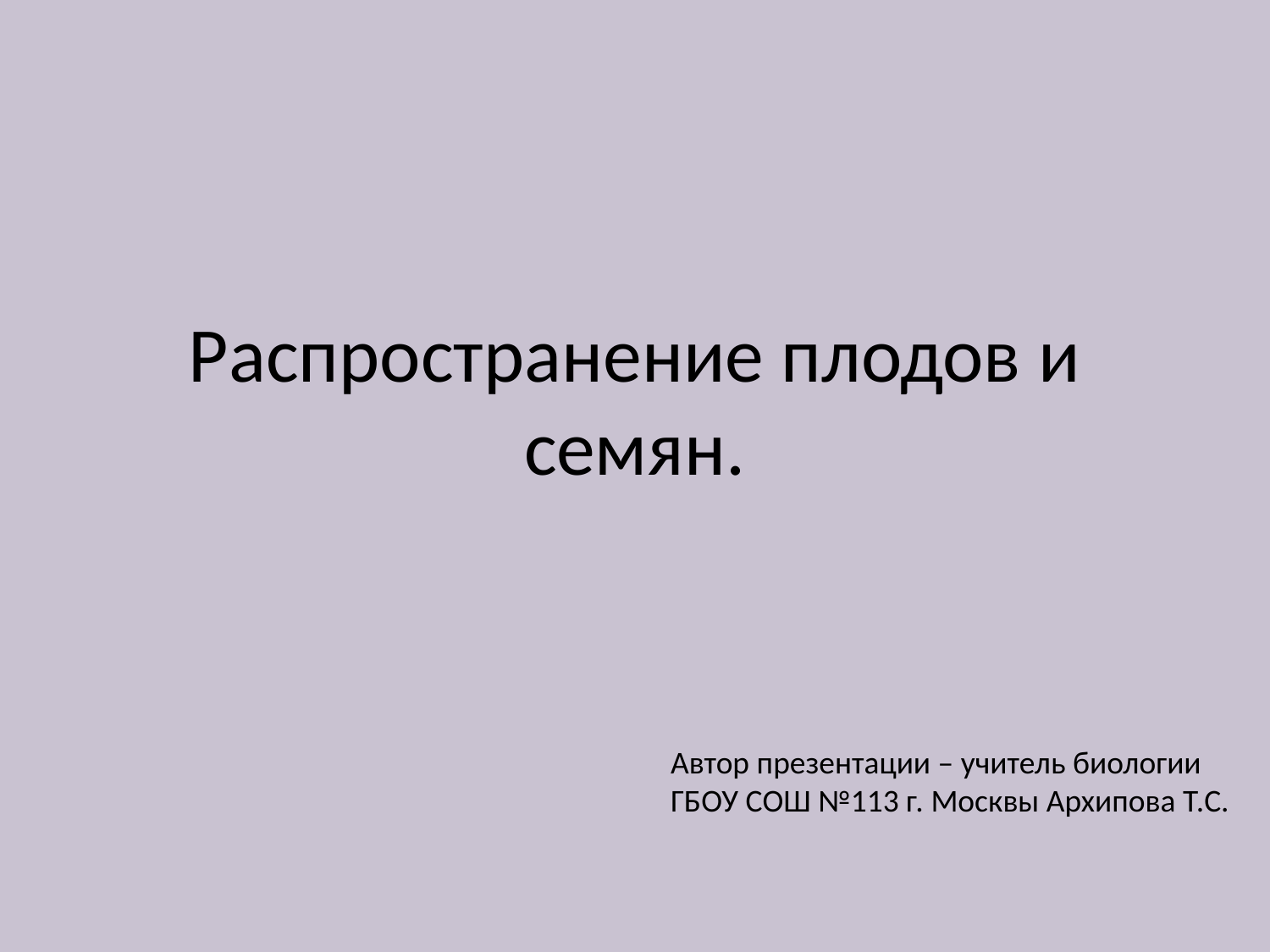

# Распространение плодов и семян.
Автор презентации – учитель биологии
ГБОУ СОШ №113 г. Москвы Архипова Т.С.